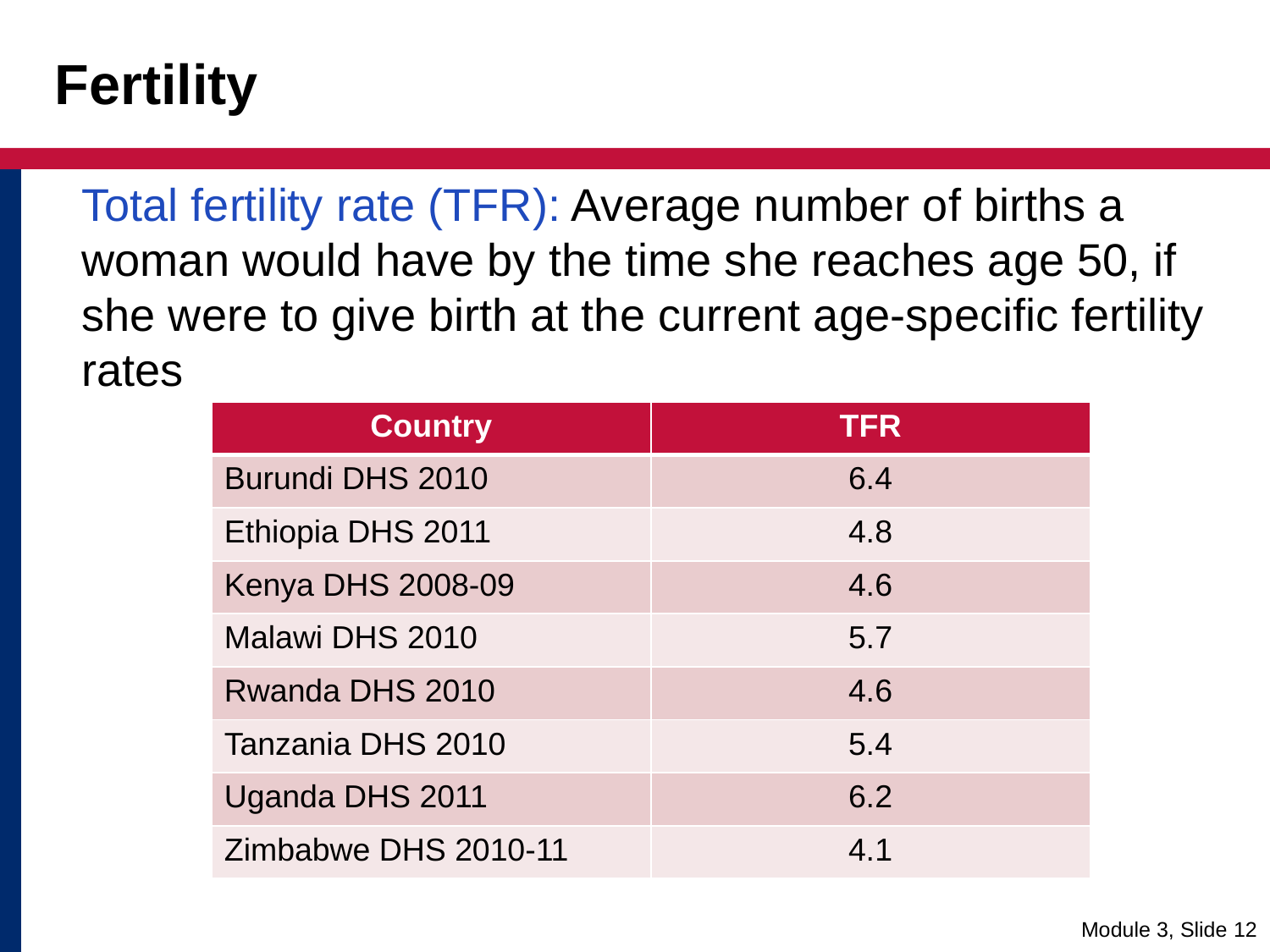

# Fertility
	Total fertility rate (TFR): Average number of births a woman would have by the time she reaches age 50, if she were to give birth at the current age-specific fertility rates
| Country | TFR |
| --- | --- |
| Burundi DHS 2010 | 6.4 |
| Ethiopia DHS 2011 | 4.8 |
| Kenya DHS 2008-09 | 4.6 |
| Malawi DHS 2010 | 5.7 |
| Rwanda DHS 2010 | 4.6 |
| Tanzania DHS 2010 | 5.4 |
| Uganda DHS 2011 | 6.2 |
| Zimbabwe DHS 2010-11 | 4.1 |
Module 3, Slide 12